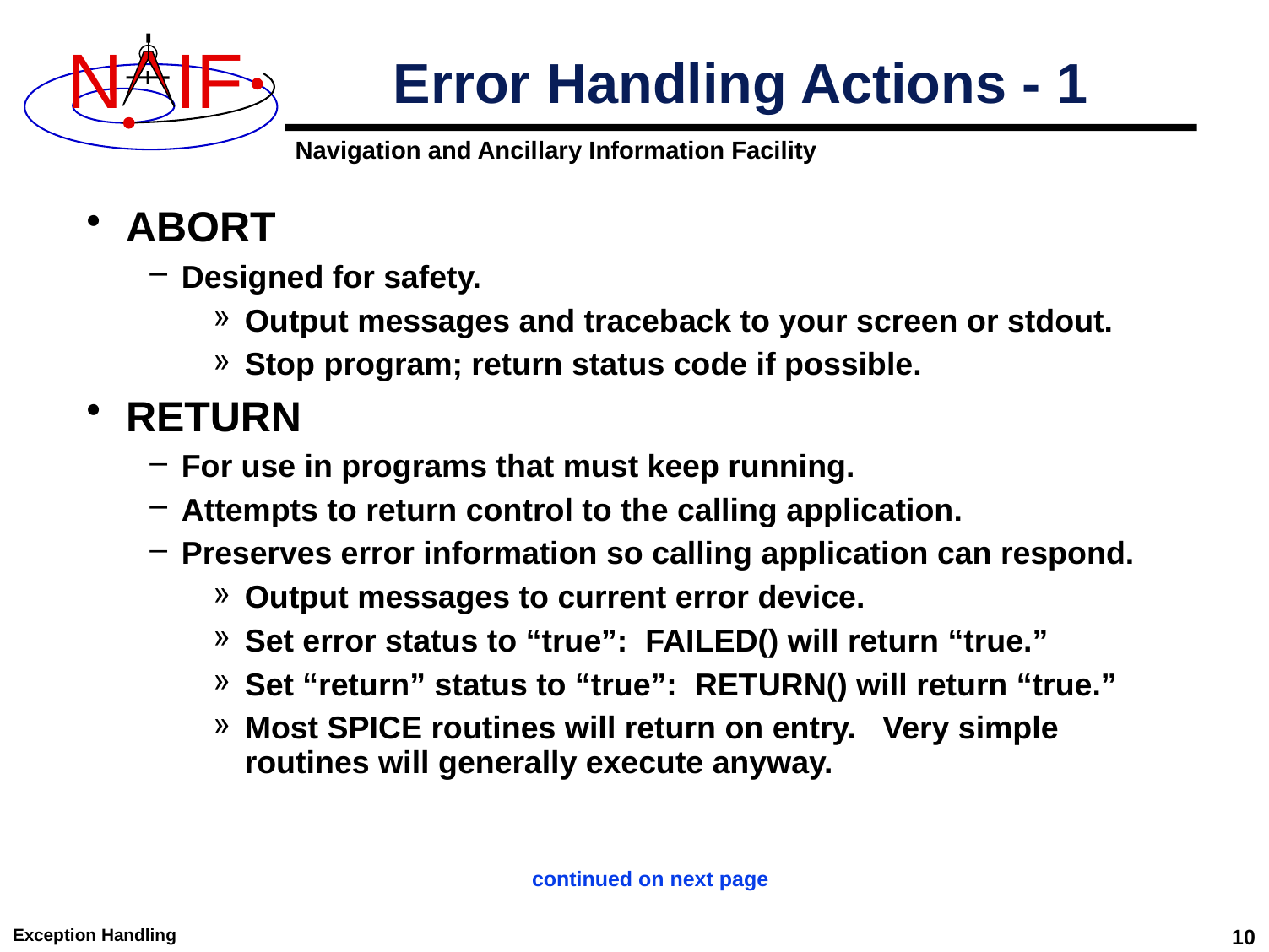

# Error Handling Actions - 1
ABORT
Designed for safety.
Output messages and traceback to your screen or stdout.
Stop program; return status code if possible.
RETURN
For use in programs that must keep running.
Attempts to return control to the calling application.
Preserves error information so calling application can respond.
Output messages to current error device.
Set error status to “true”:  FAILED() will return “true.”
Set “return” status to “true”:  RETURN() will return “true.”
Most SPICE routines will return on entry.   Very simple routines will generally execute anyway.
continued on next page
Exception Handling
10